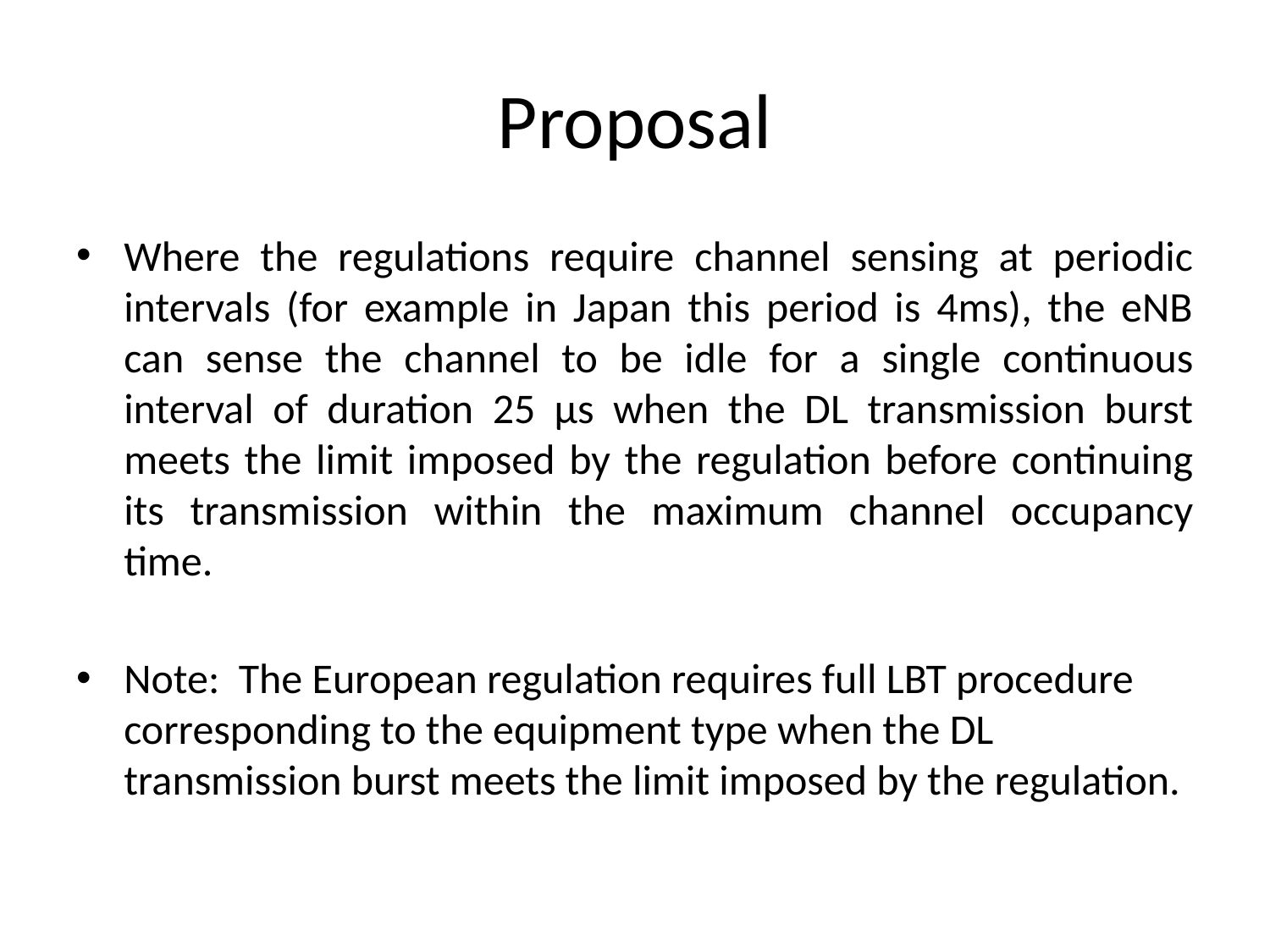

# Proposal
Where the regulations require channel sensing at periodic intervals (for example in Japan this period is 4ms), the eNB can sense the channel to be idle for a single continuous interval of duration 25 µs when the DL transmission burst meets the limit imposed by the regulation before continuing its transmission within the maximum channel occupancy time.

Note:  The European regulation requires full LBT procedure corresponding to the equipment type when the DL transmission burst meets the limit imposed by the regulation.